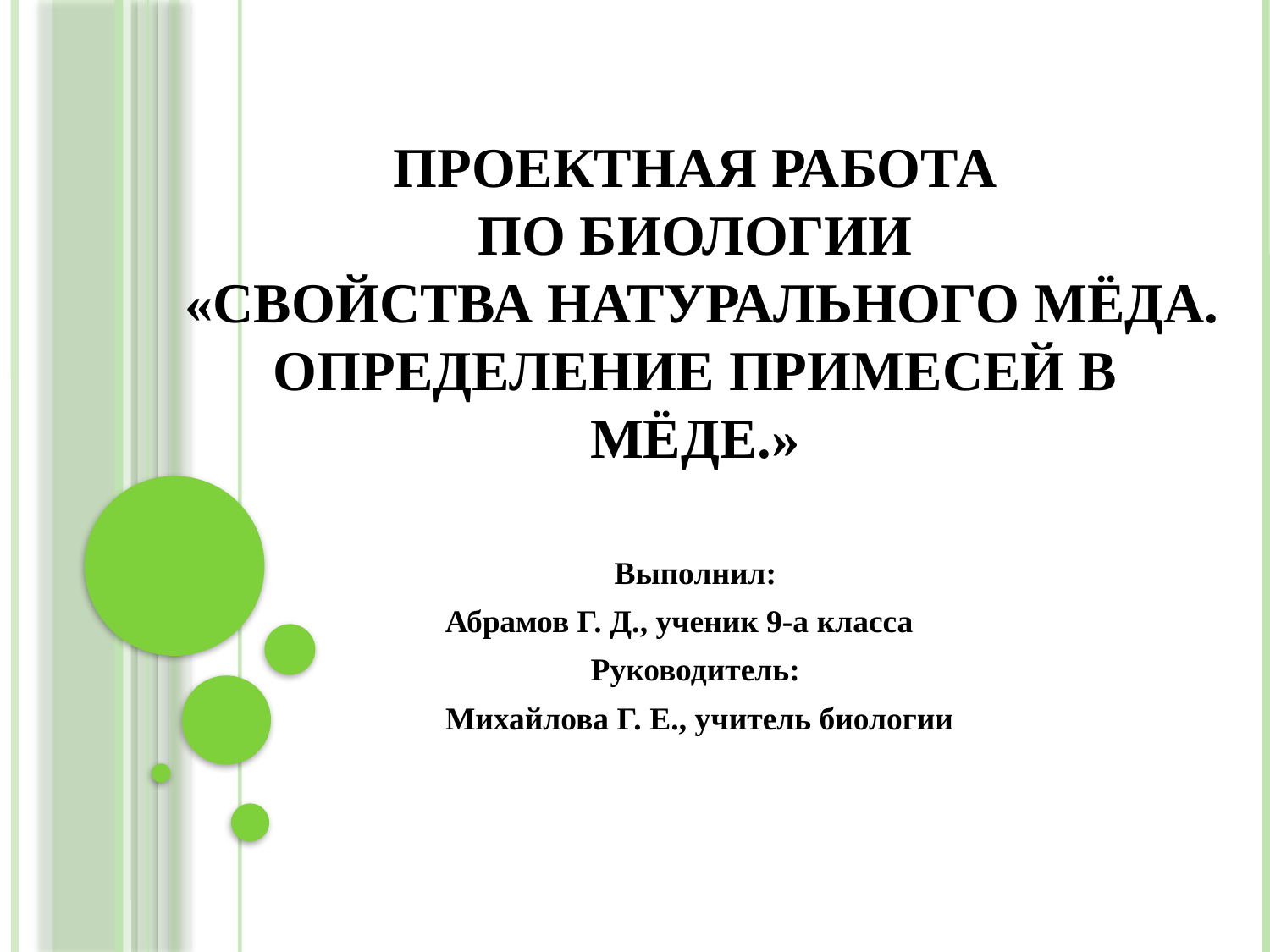

# ПРОЕКТНАЯ РАБОТА по биологии «Свойства натурального мёда. Определение примесей в мёде.»
Выполнил:
Абрамов Г. Д., ученик 9-а класса
Руководитель:
Михайлова Г. Е., учитель биологии